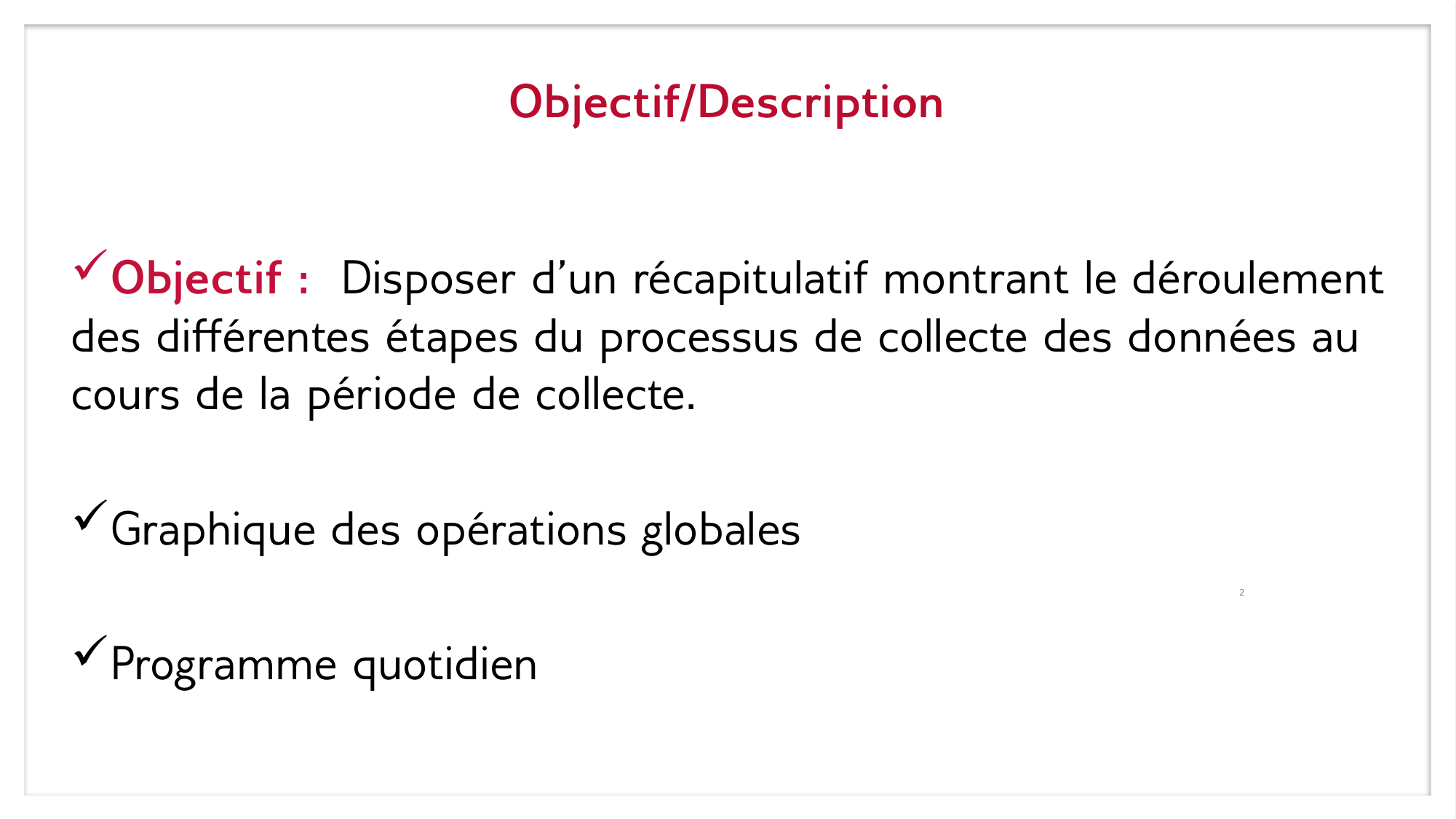

# Objectif/Description

Objectif :  Disposer d’un récapitulatif montrant le déroulement des différentes étapes du processus de collecte des données au cours de la période de collecte.

Graphique des opérations globales

Programme quotidien
2